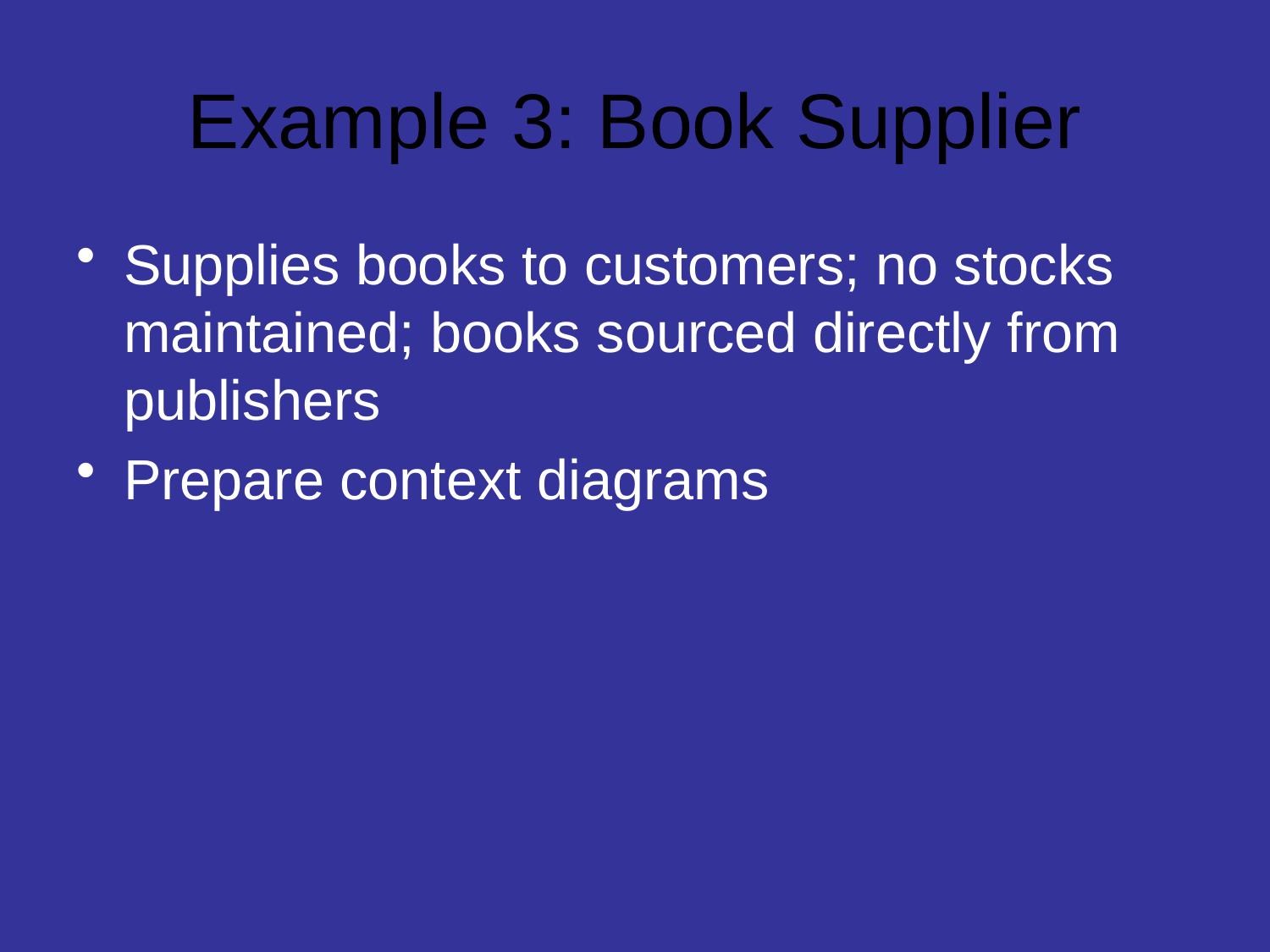

# Example 3: Book Supplier
Supplies books to customers; no stocks maintained; books sourced directly from publishers
Prepare context diagrams